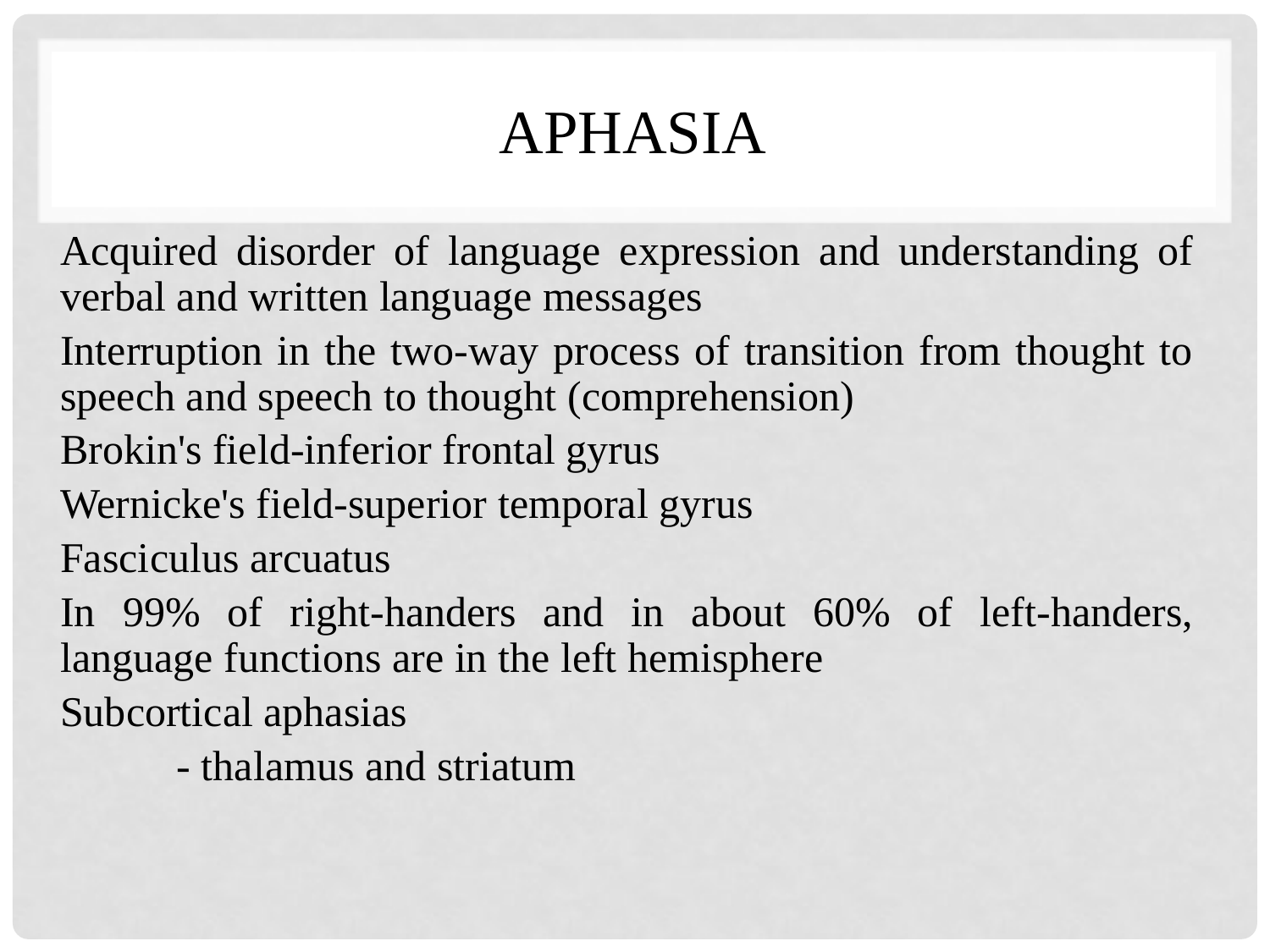

# Aphasia
Acquired disorder of language expression and understanding of verbal and written language messages
Interruption in the two-way process of transition from thought to speech and speech to thought (comprehension)
Brokin's field-inferior frontal gyrus
Wernicke's field-superior temporal gyrus
Fasciculus arcuatus
In 99% of right-handers and in about 60% of left-handers, language functions are in the left hemisphere
Subcortical aphasias
           - thalamus and striatum